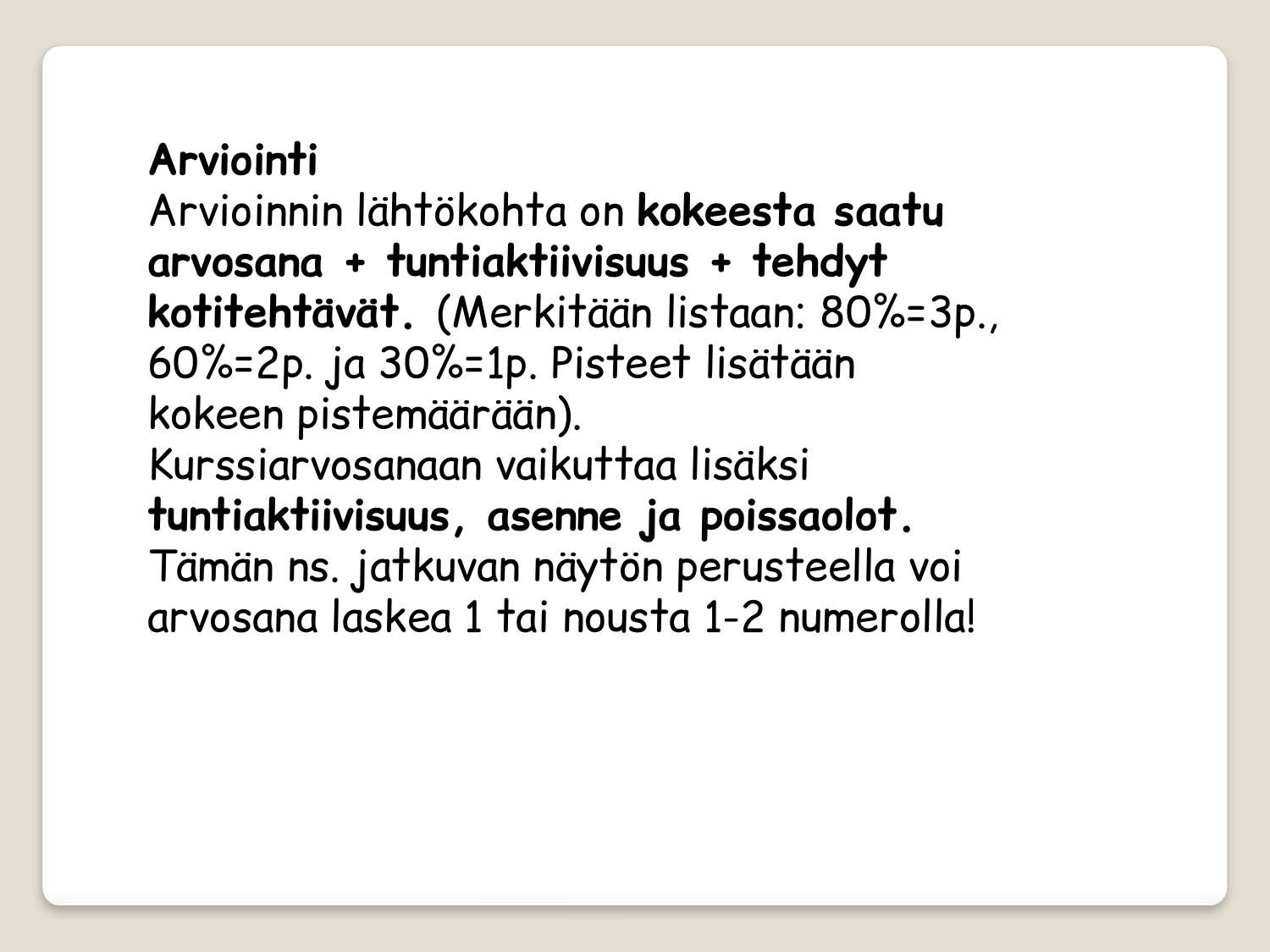

Arviointi
Arvioinnin lähtökohta on kokeesta saatu arvosana + tuntiaktiivisuus + tehdyt kotitehtävät. (Merkitään listaan: 80%=3p., 60%=2p. ja 30%=1p. Pisteet lisätään kokeen pistemäärään).
Kurssiarvosanaan vaikuttaa lisäksi tuntiaktiivisuus, asenne ja poissaolot.
Tämän ns. jatkuvan näytön perusteella voi arvosana laskea 1 tai nousta 1-2 numerolla!